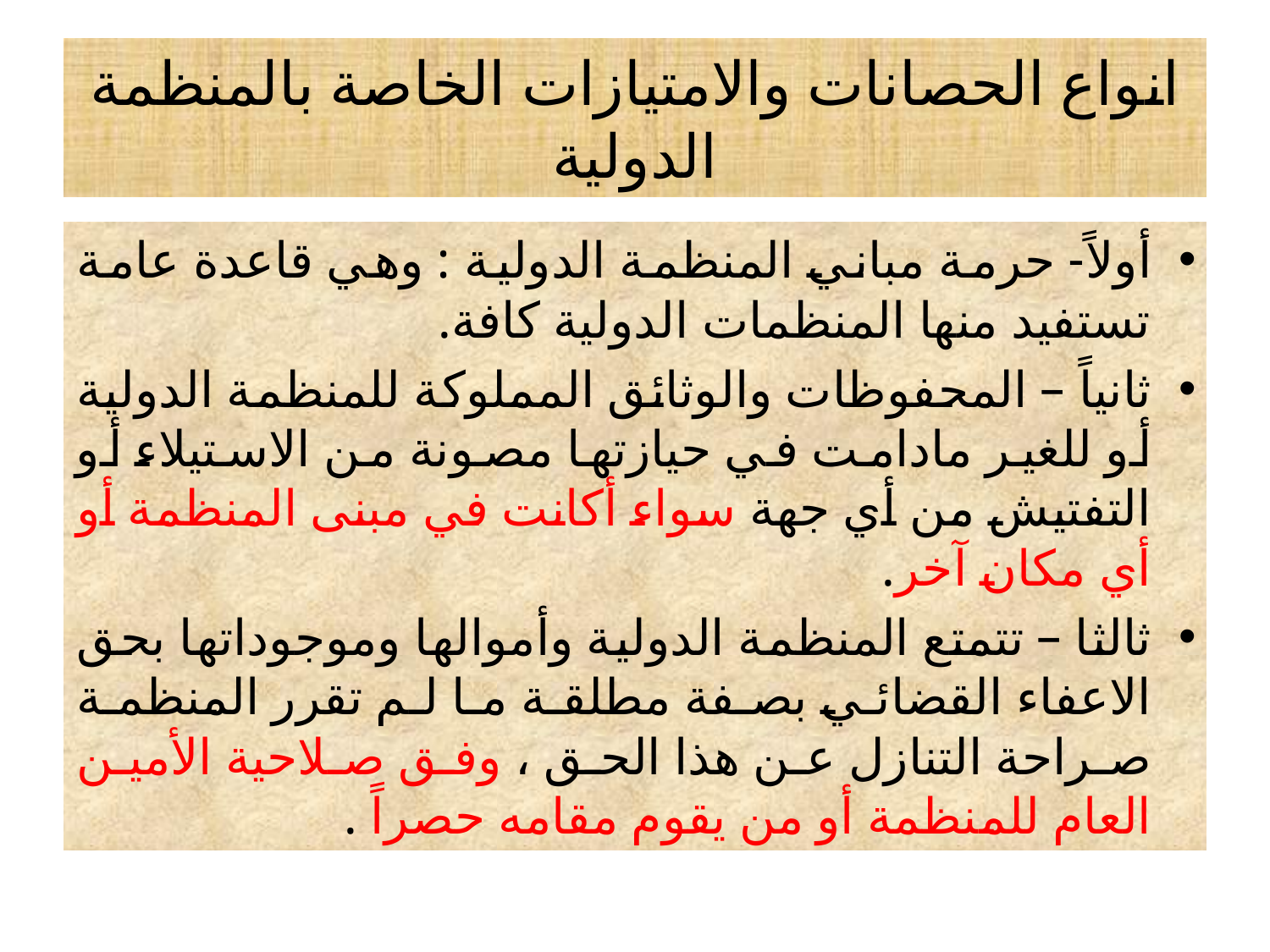

# انواع الحصانات والامتيازات الخاصة بالمنظمة الدولية
أولاً- حرمة مباني المنظمة الدولية : وهي قاعدة عامة تستفيد منها المنظمات الدولية كافة.
ثانياً – المحفوظات والوثائق المملوكة للمنظمة الدولية أو للغير مادامت في حيازتها مصونة من الاستيلاء أو التفتيش من أي جهة سواء أكانت في مبنى المنظمة أو أي مكان آخر.
ثالثا – تتمتع المنظمة الدولية وأموالها وموجوداتها بحق الاعفاء القضائي بصفة مطلقة ما لم تقرر المنظمة صراحة التنازل عن هذا الحق ، وفق صلاحية الأمين العام للمنظمة أو من يقوم مقامه حصراً .